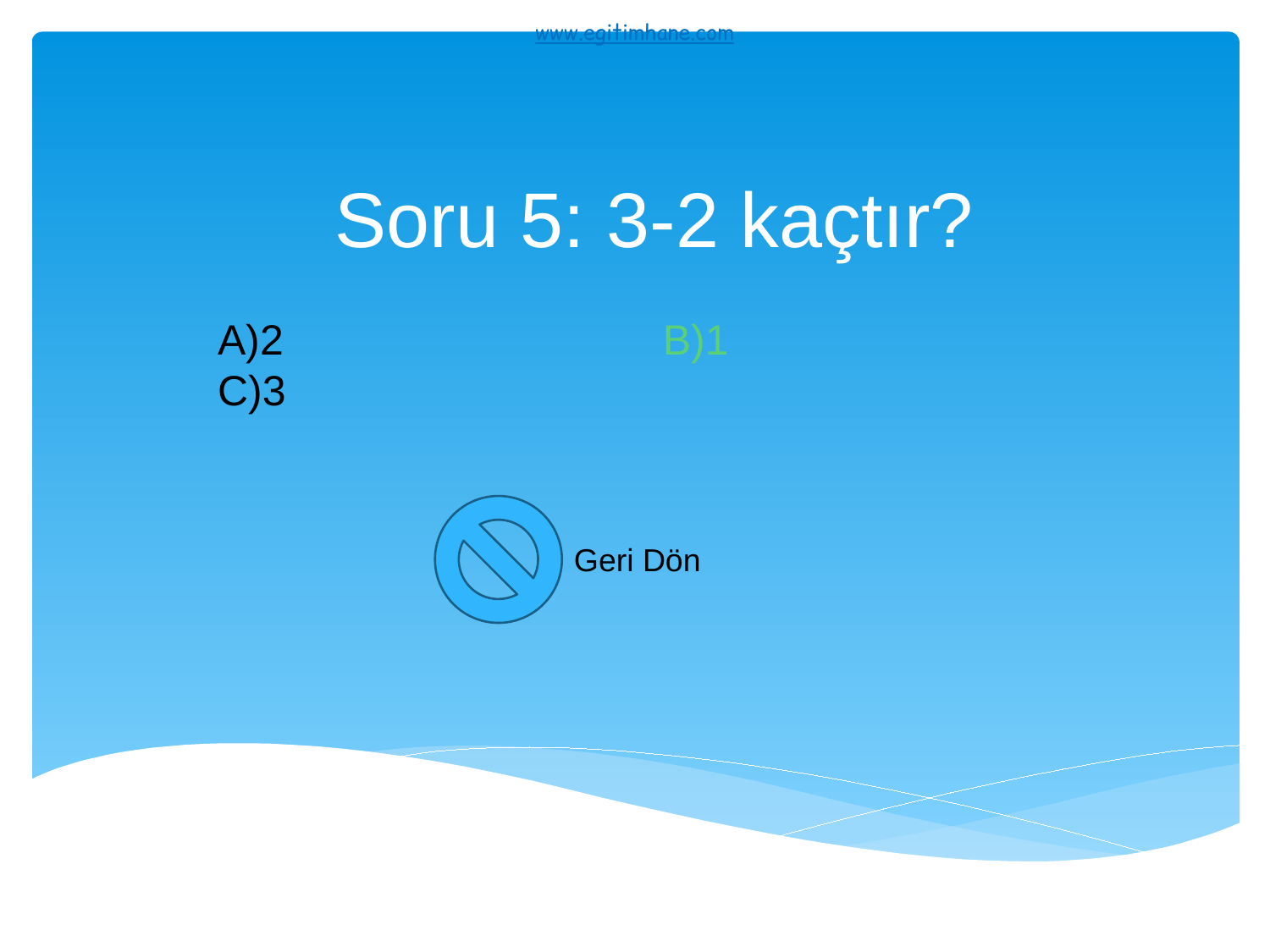

www.egitimhane.com
# Soru 5: 3-2 kaçtır?
A)2                                B)1                          C)3

Geri Dön